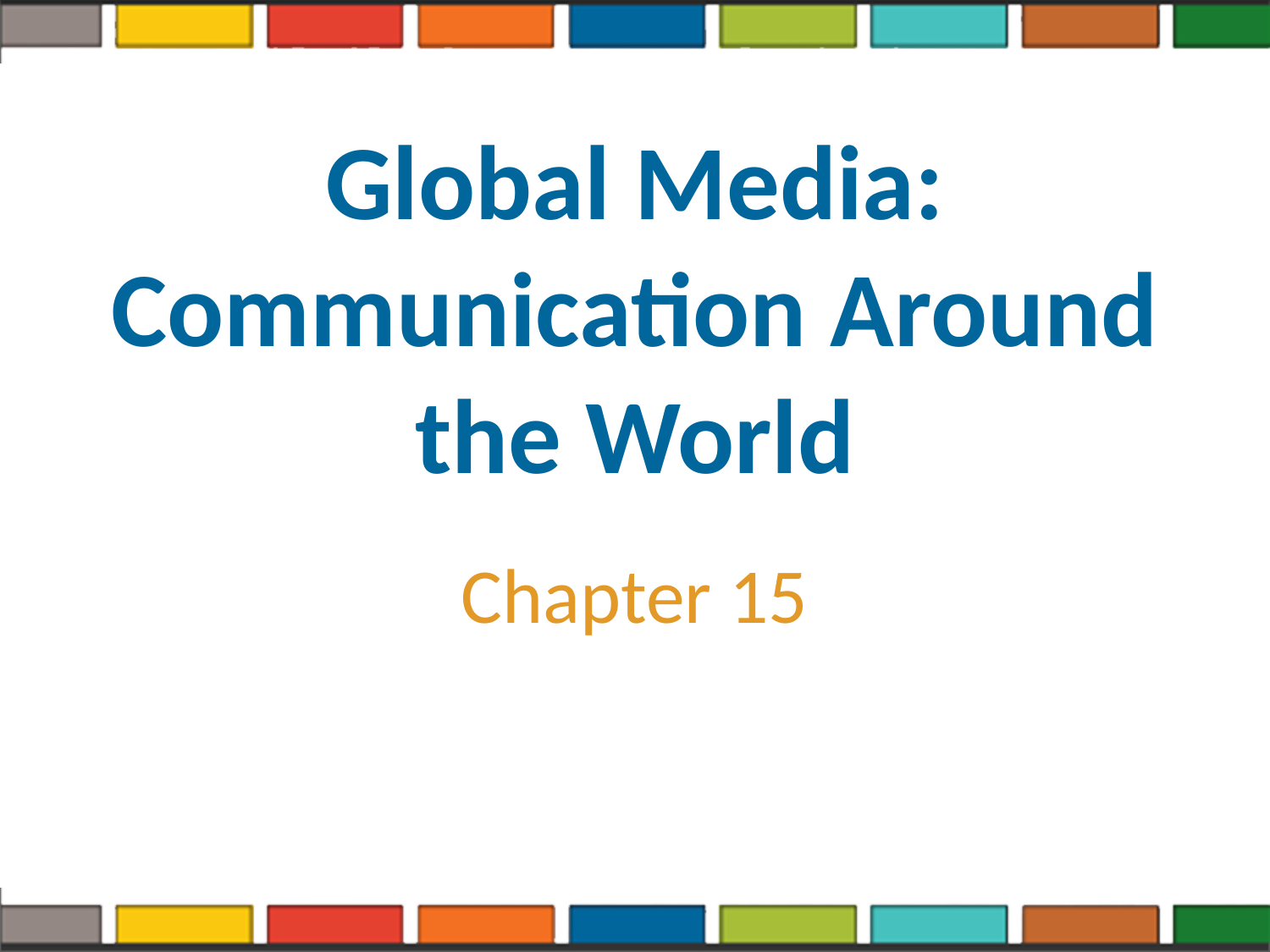

# Global Media: Communication Around the World
Chapter 15